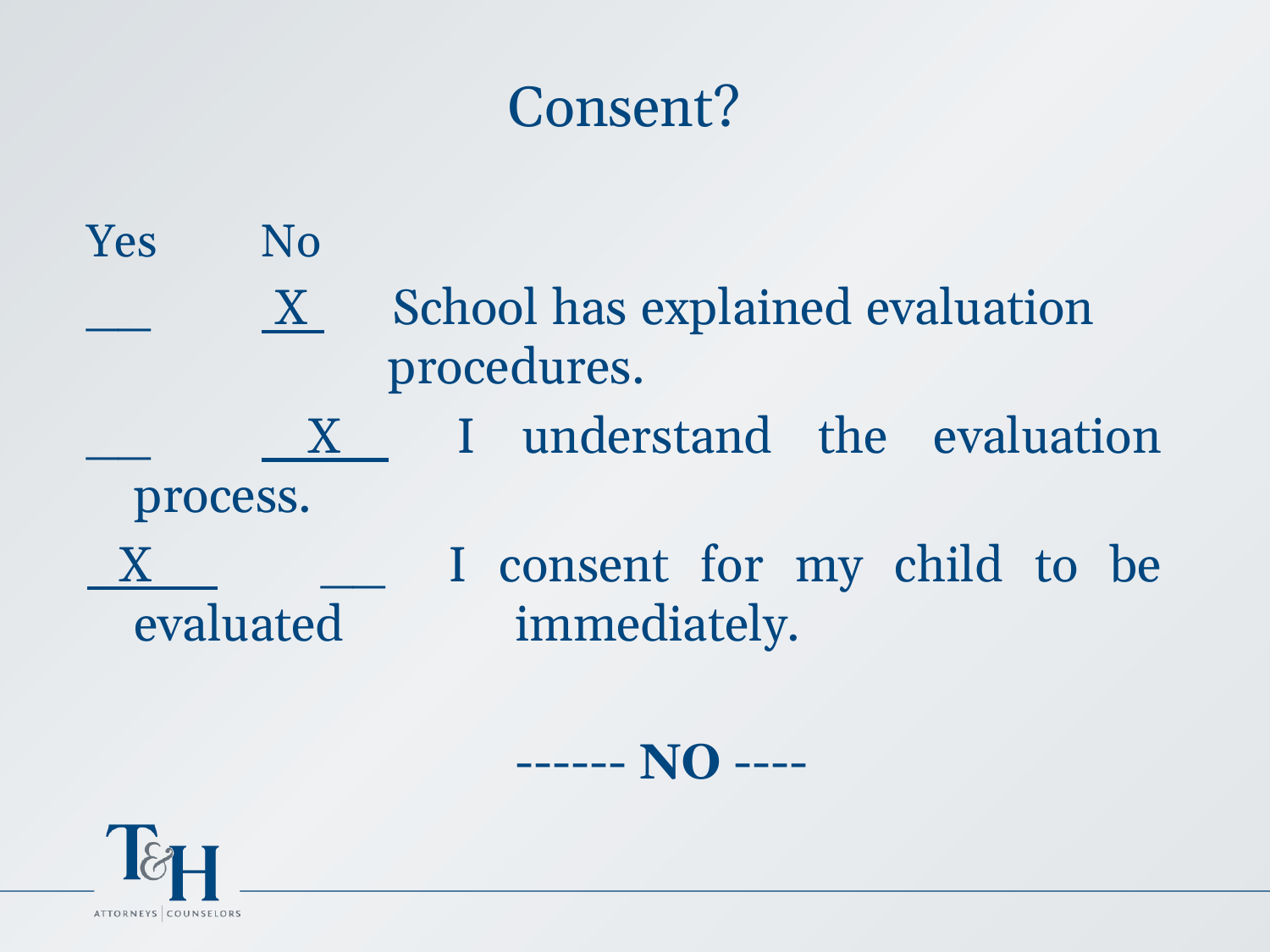

Consent?

Yes	No
__	 X 	School has explained evaluation 			procedures.
__	 X 	I understand the evaluation process.
 X  	__	I consent for my child to be evaluated 		immediately.

				------ NO ----